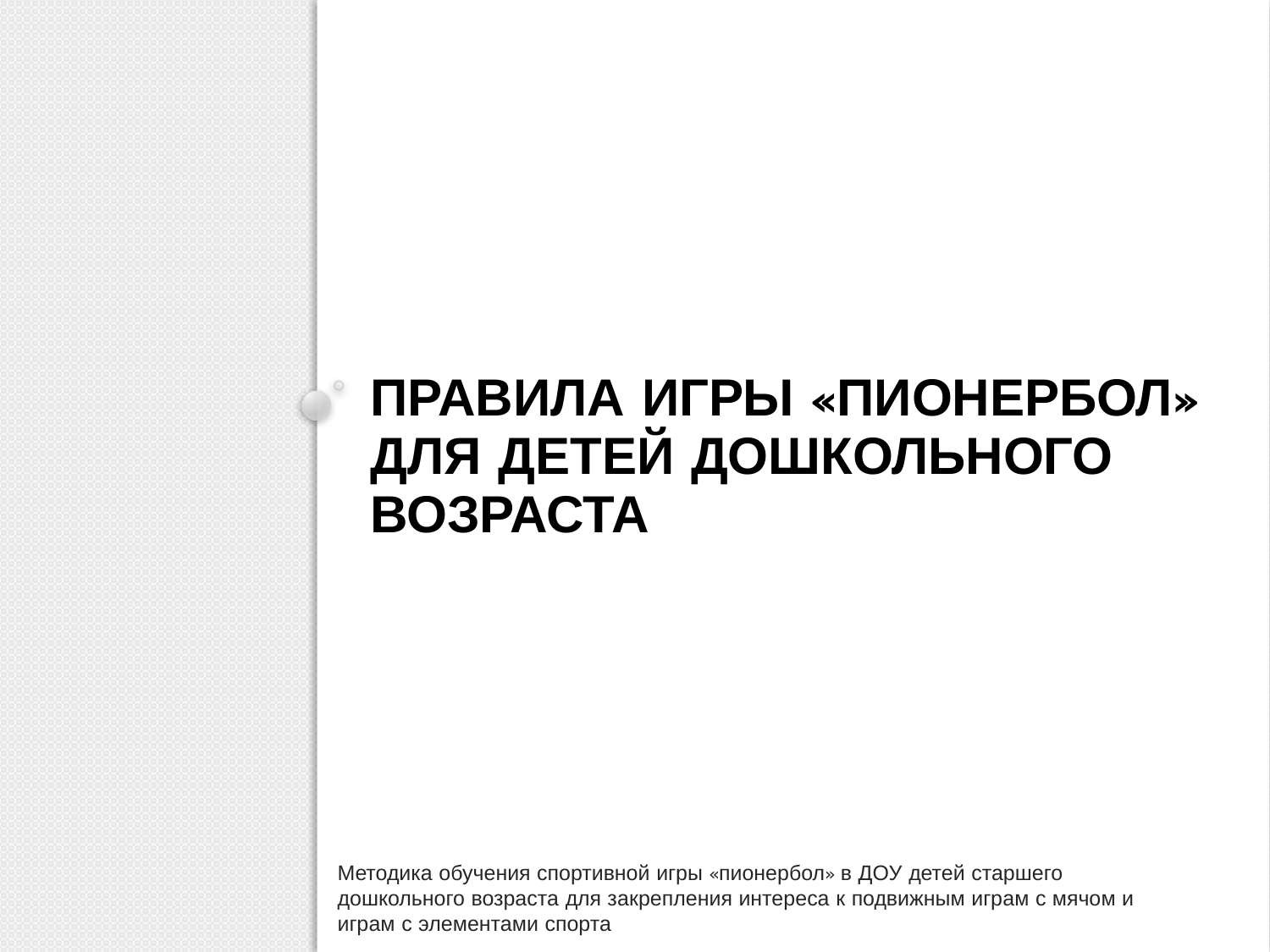

# Правила игры «пионербол»  для детей дошкольного возраста
Методика обучения спортивной игры «пионербол» в ДОУ детей старшего дошкольного возраста для закрепления интереса к подвижным играм с мячом и играм с элементами спорта